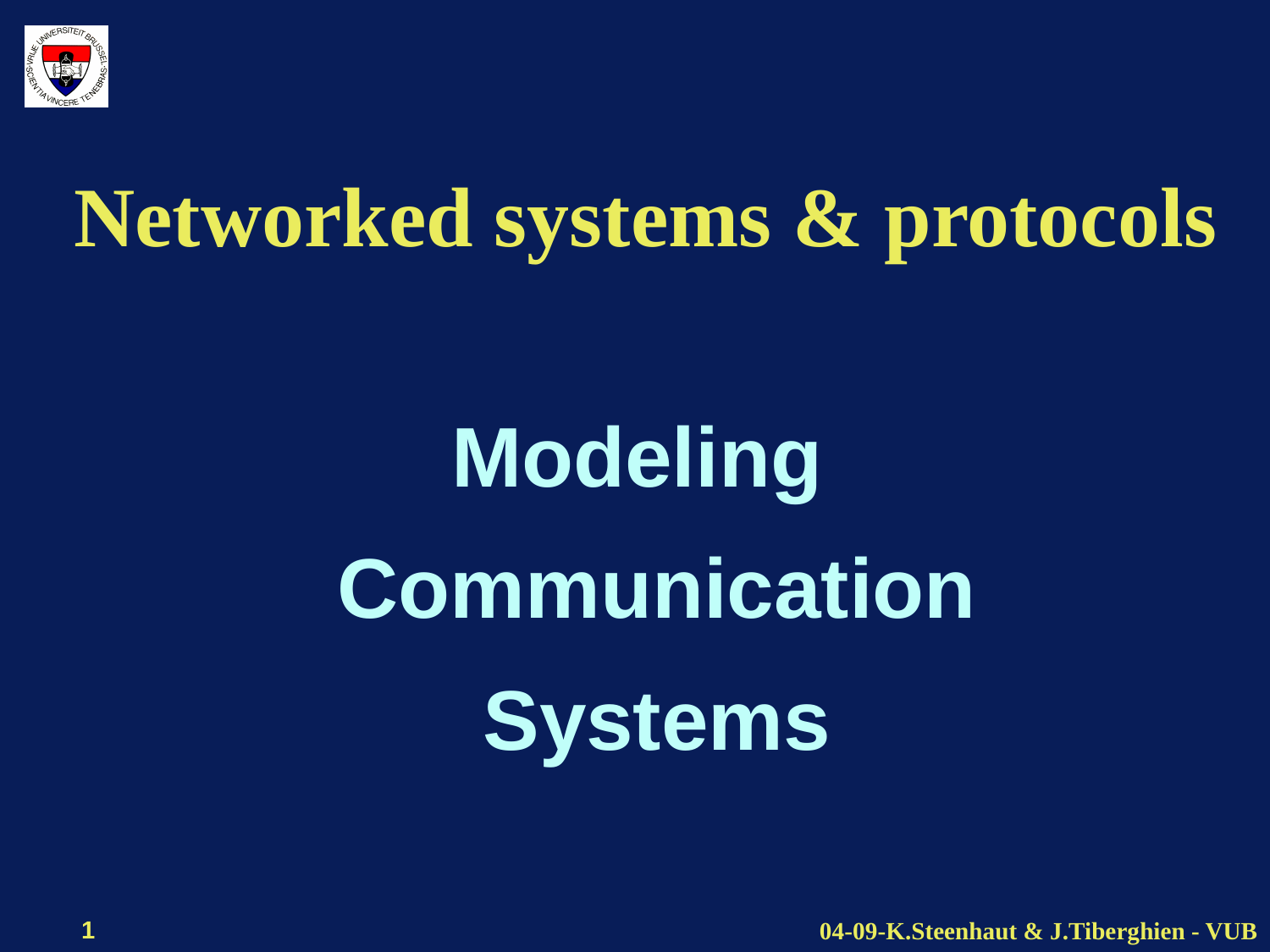

# Networked systems & protocols
Modeling
Communication
Systems
1